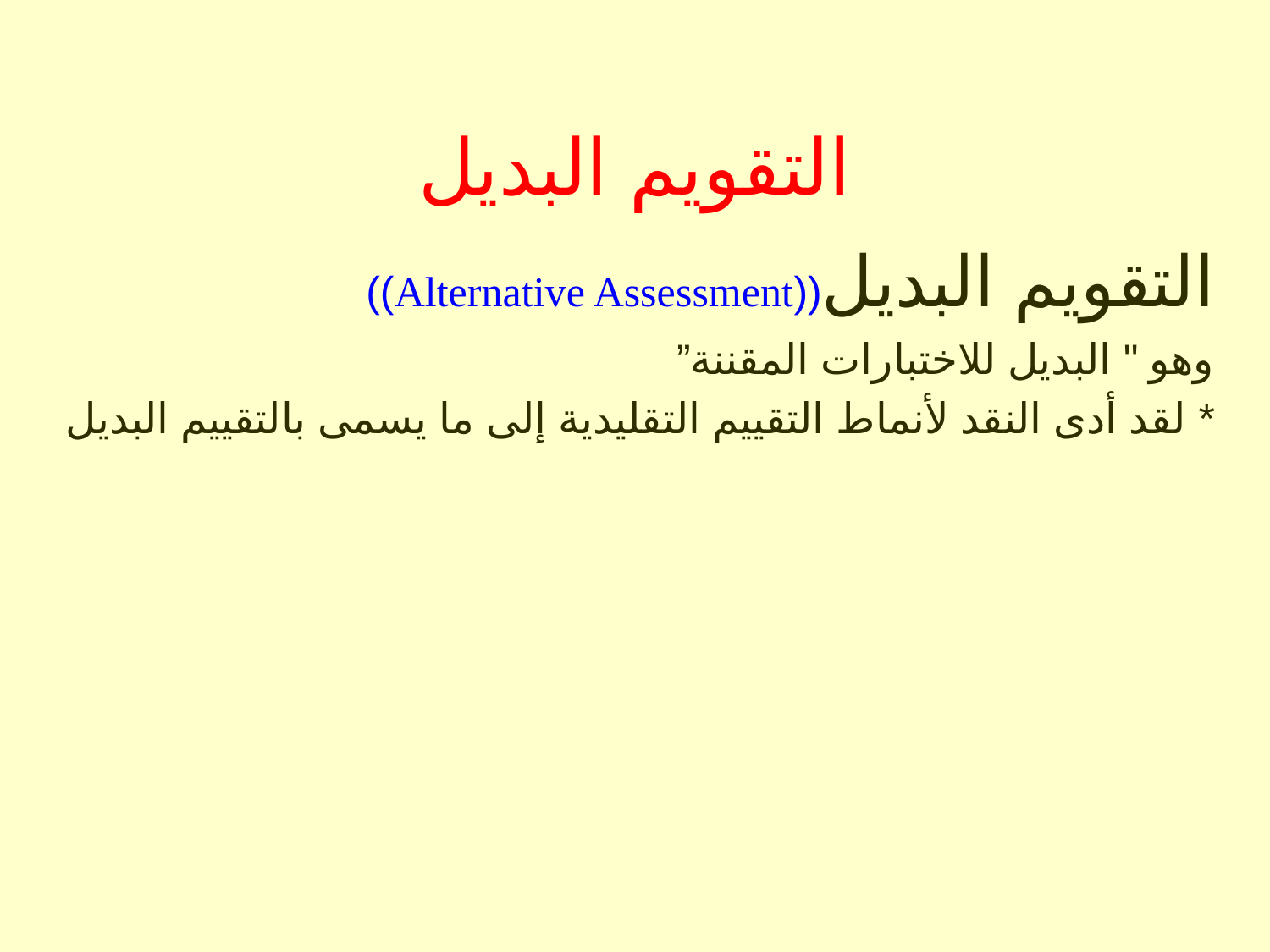

# التقويم البديل
التقويم البديل((Alternative Assessment))
وهو " البديل للاختبارات المقننة”
* لقد أدى النقد لأنماط التقييم التقليدية إلى ما يسمى بالتقييم البديل